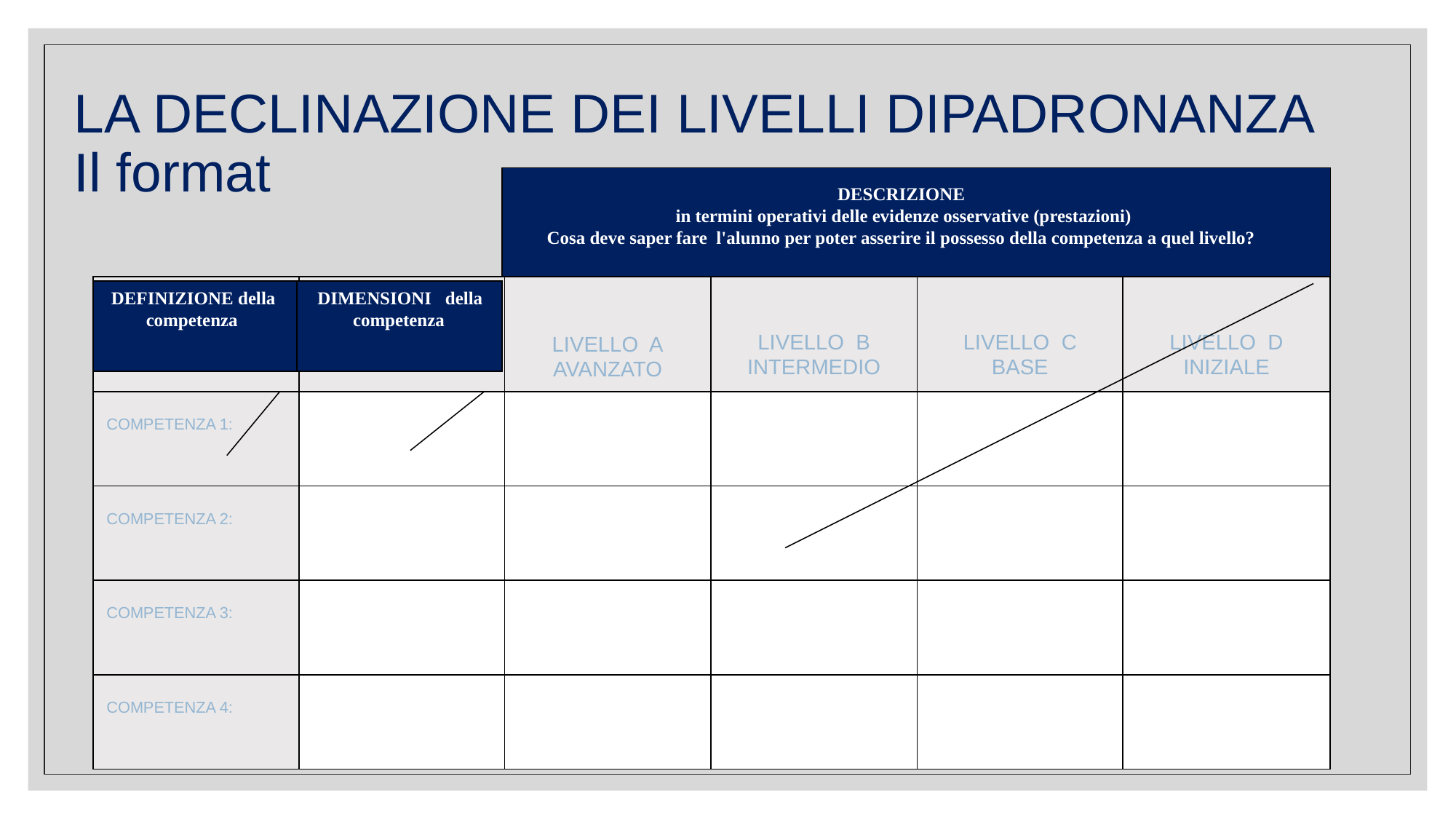

# LA DECLINAZIONE DEI LIVELLI DIPADRONANZA Il format

DESCRIZIONE
 in termini operativi delle evidenze osservative (prestazioni)
Cosa deve saper fare  l'alunno per poter asserire il possesso della competenza a quel livello?

|  |  | LIVELLO A AVANZATO | LIVELLO B INTERMEDIO | LIVELLO C BASE | LIVELLO D INIZIALE |
| --- | --- | --- | --- | --- | --- |
| COMPETENZA 1: |  |  |  |  |  |
| COMPETENZA 2: |  |  |  |  |  |
| COMPETENZA 3: |  |  |  |  |  |
| COMPETENZA 4: |  |  |  |  |  |
DEFINIZIONE della
competenza
DIMENSIONI   della
 competenza